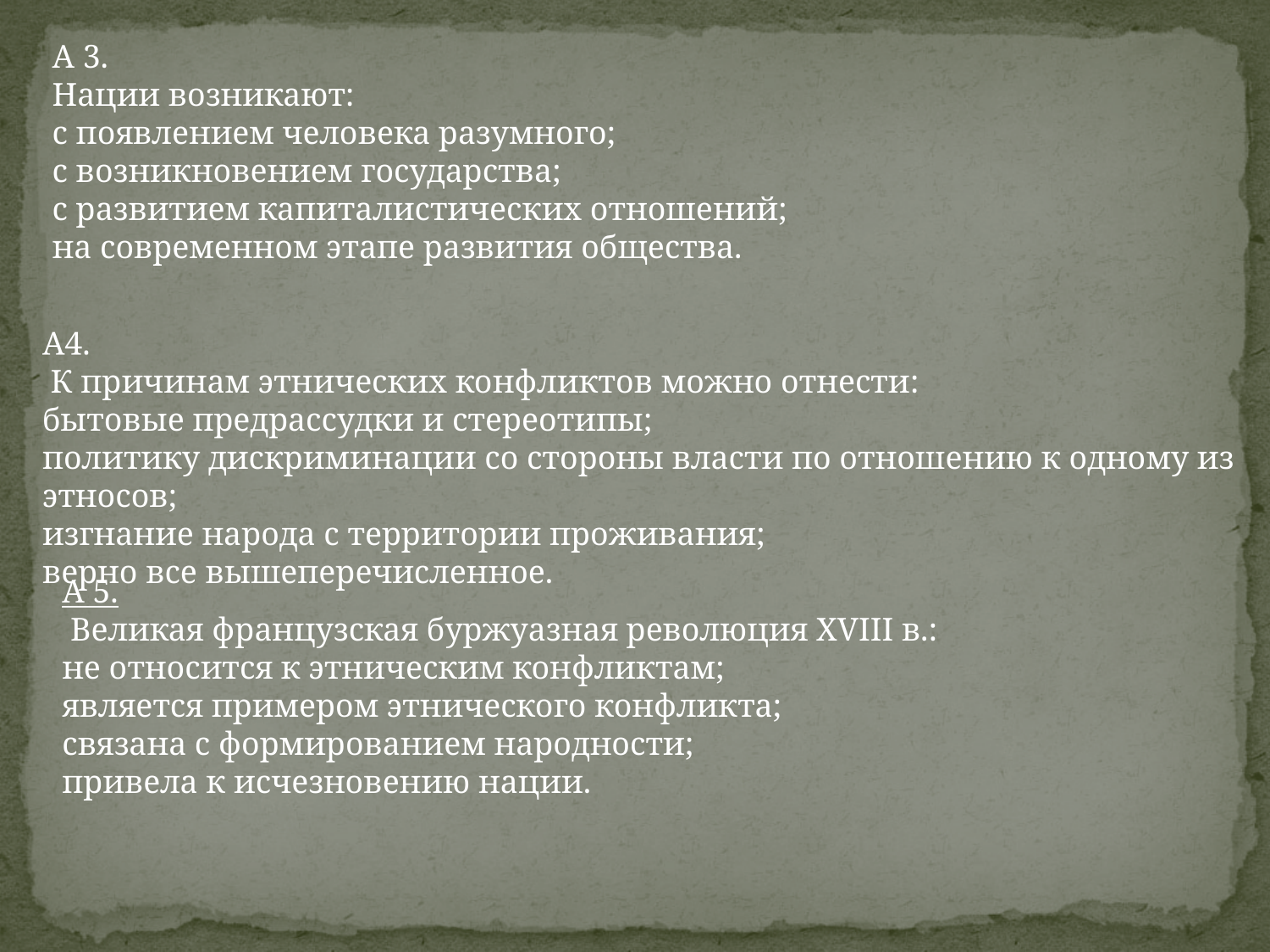

А 3.
Нации возникают:
с появлением человека разумного;
с возникновением государства;
с развитием капиталистических отношений;
на современном этапе развития общества.
А4.
 К причинам этнических конфликтов можно отнести:
бытовые предрассудки и стереотипы;
политику дискриминации со стороны власти по отношению к одному из этносов;
изгнание народа с территории проживания;
верно все вышеперечисленное.
А 5.
 Великая французская буржуазная революция XVIII в.:
не относится к этническим конфликтам;
является примером этнического конфликта;
связана с формированием народности;
привела к исчезновению нации.